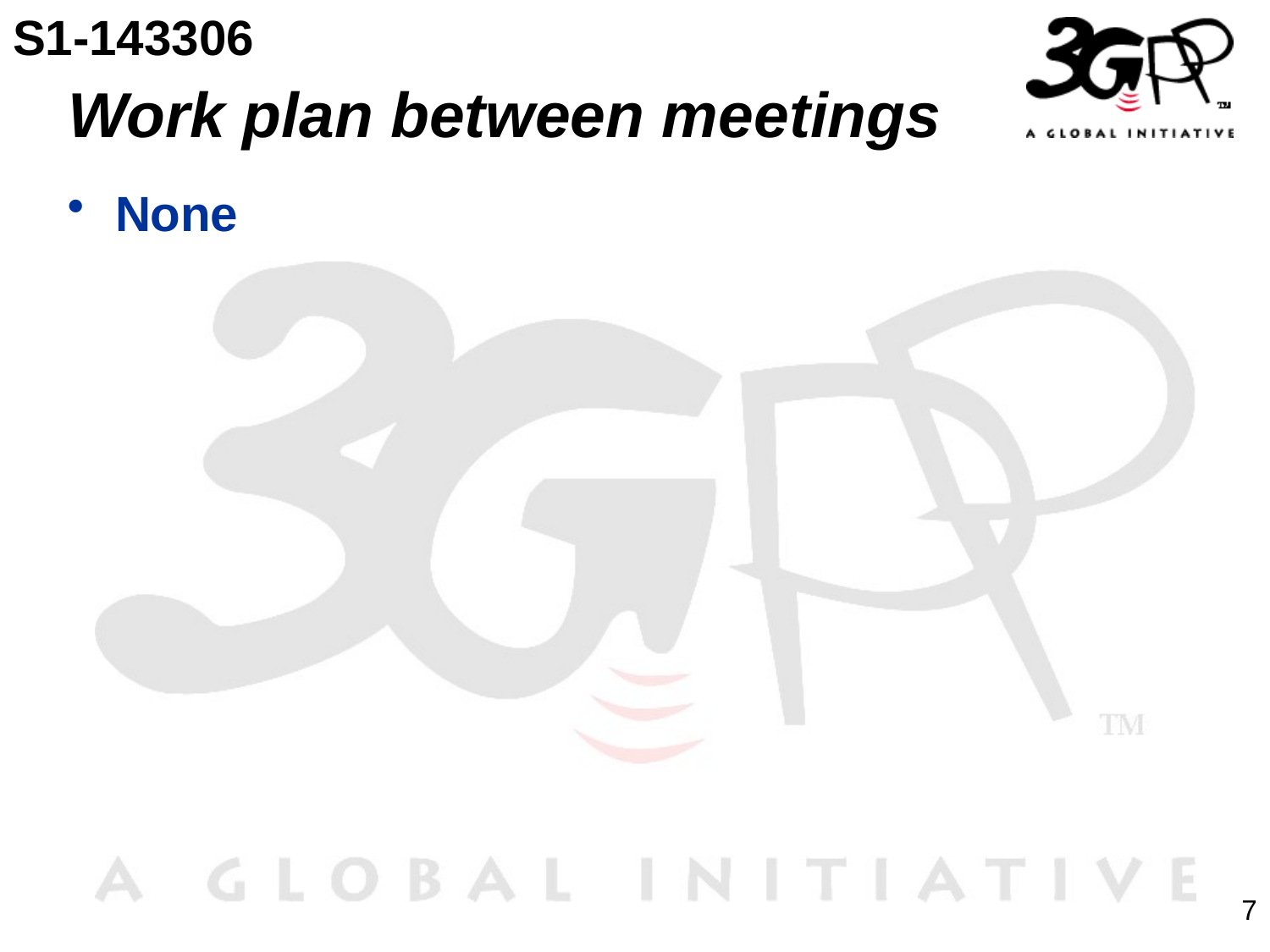

S1-143306
# Work plan between meetings
None

7